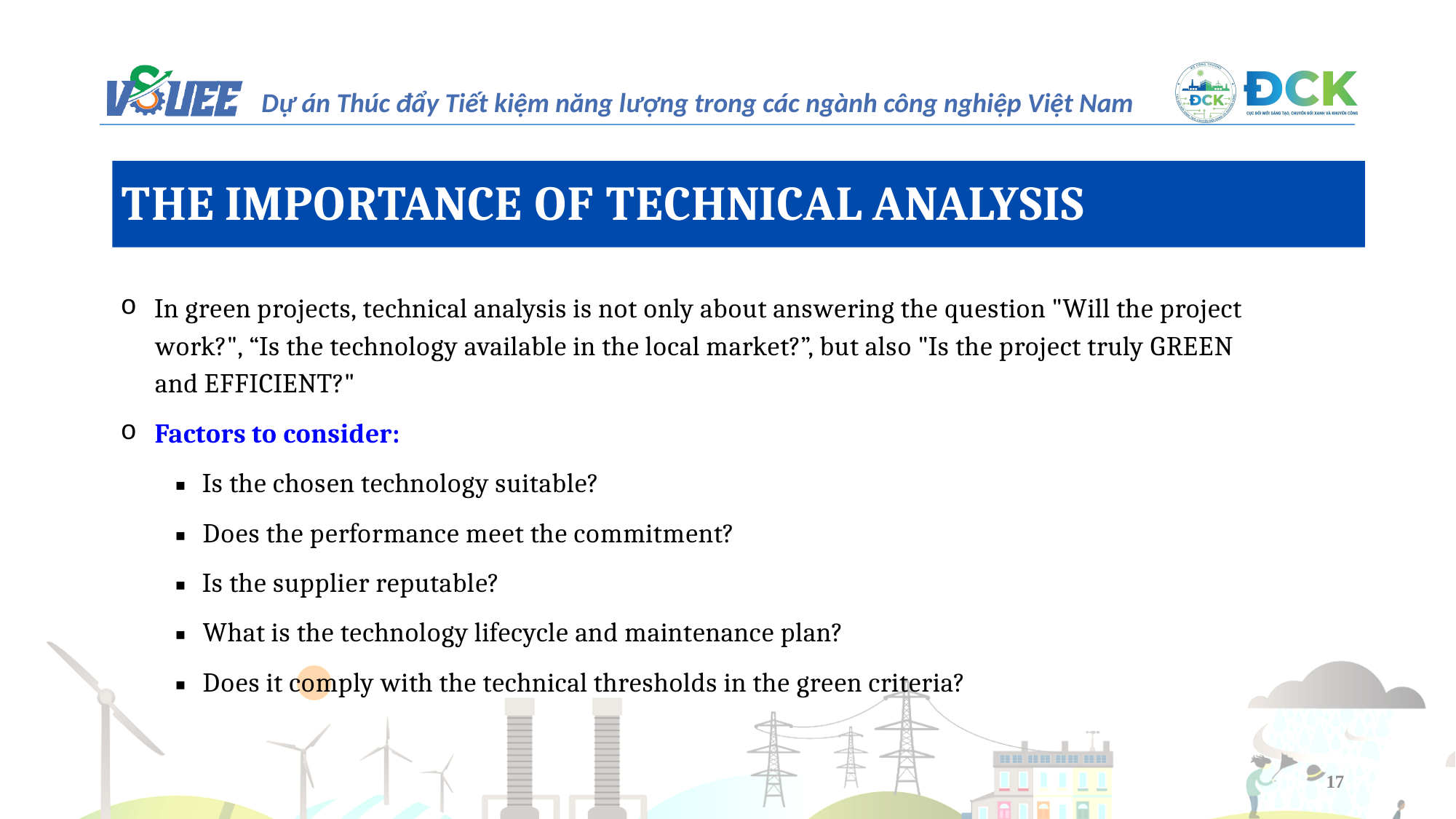

THE IMPORTANCE OF TECHNICAL ANALYSIS

In green projects, technical analysis is not only about answering the question "Will the project work?", “Is the technology available in the local market?”, but also "Is the project truly GREEN and EFFICIENT?"
Factors to consider:
Is the chosen technology suitable?
Does the performance meet the commitment?
Is the supplier reputable?
What is the technology lifecycle and maintenance plan?
Does it comply with the technical thresholds in the green criteria?
17